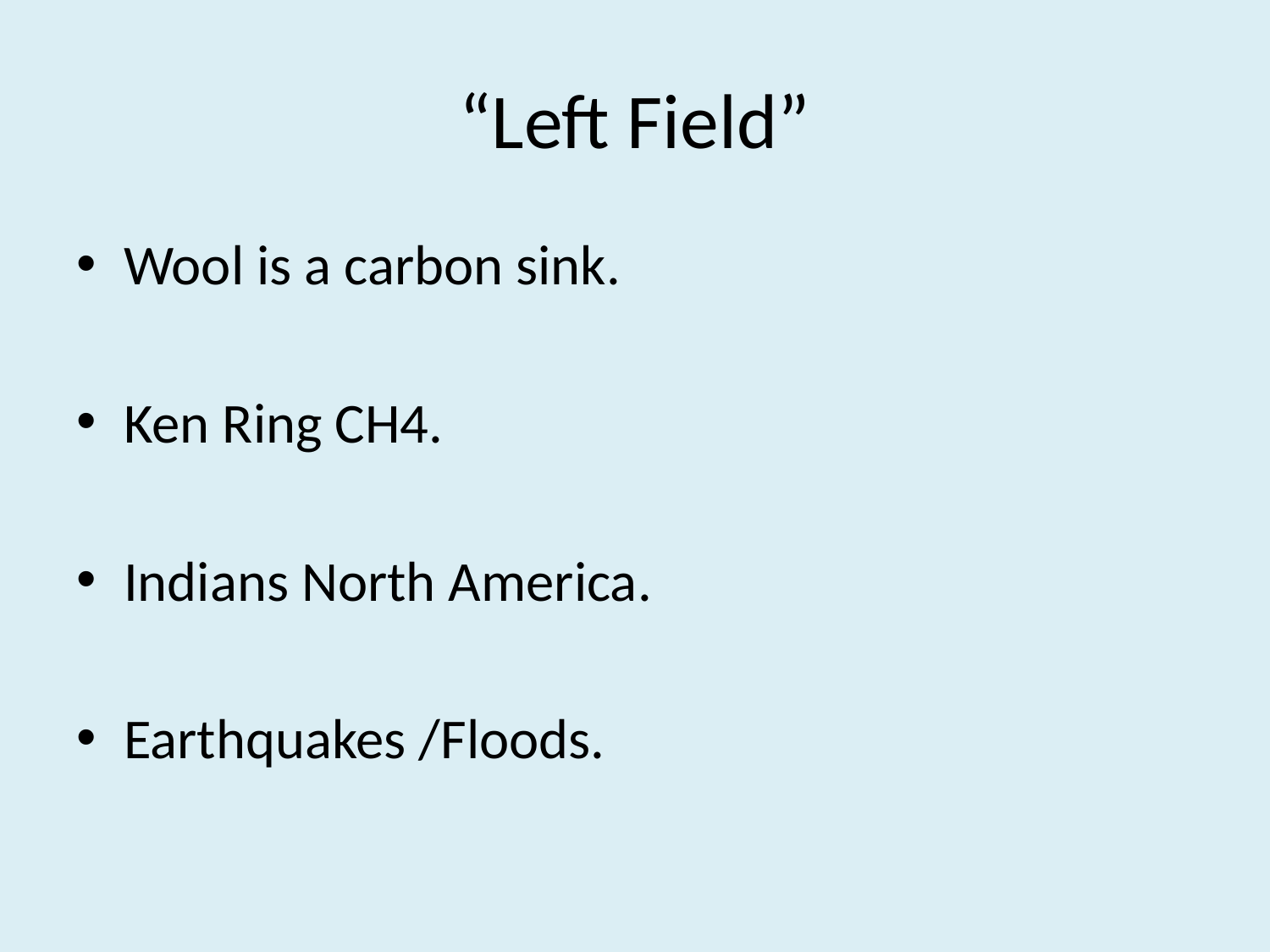

# “Left Field”
Wool is a carbon sink.

Ken Ring CH4.

Indians North America.

Earthquakes /Floods.